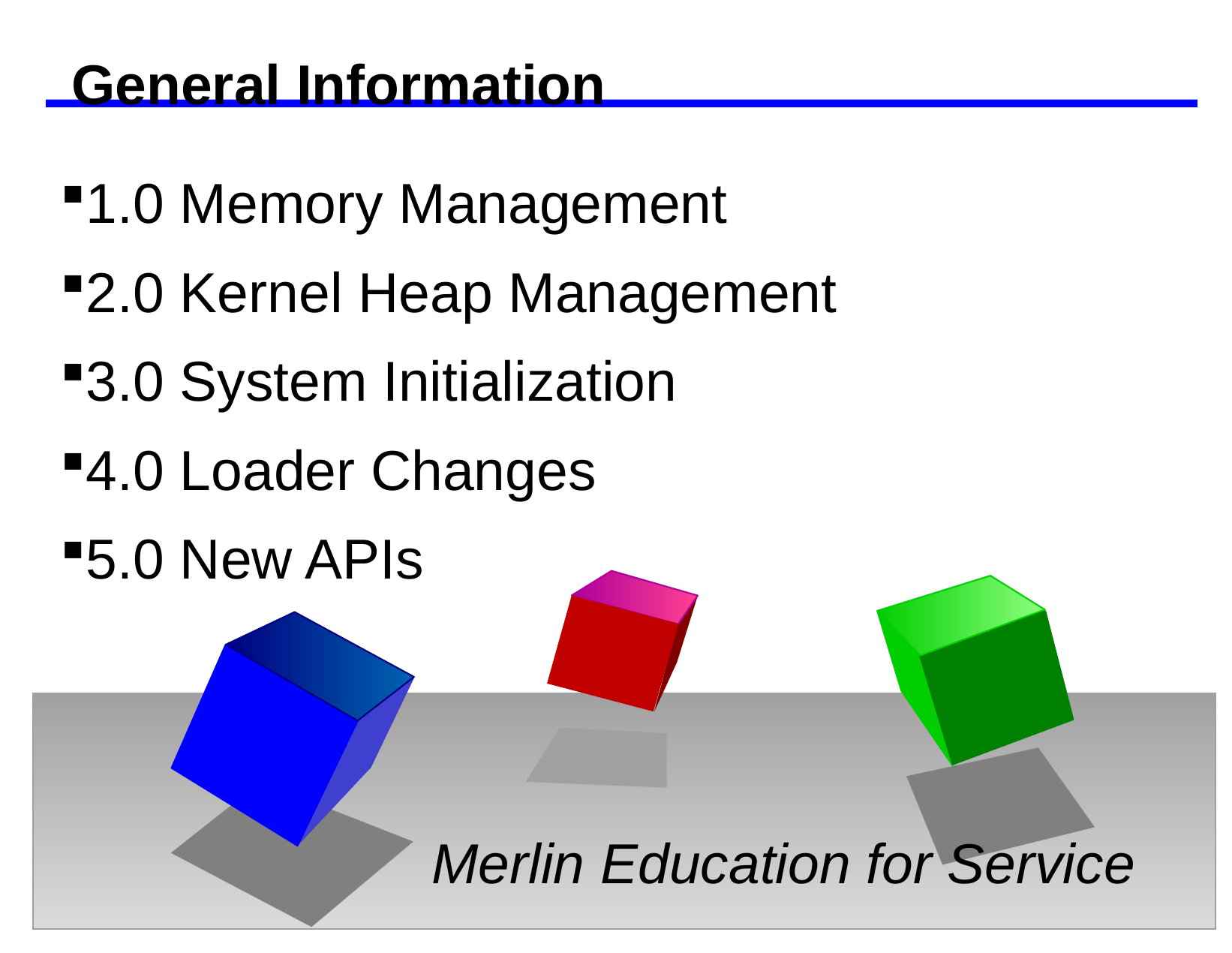

General Information

1.0 Memory Management
2.0 Kernel Heap Management
3.0 System Initialization
4.0 Loader Changes
5.0 New APIs

Merlin Education for Service